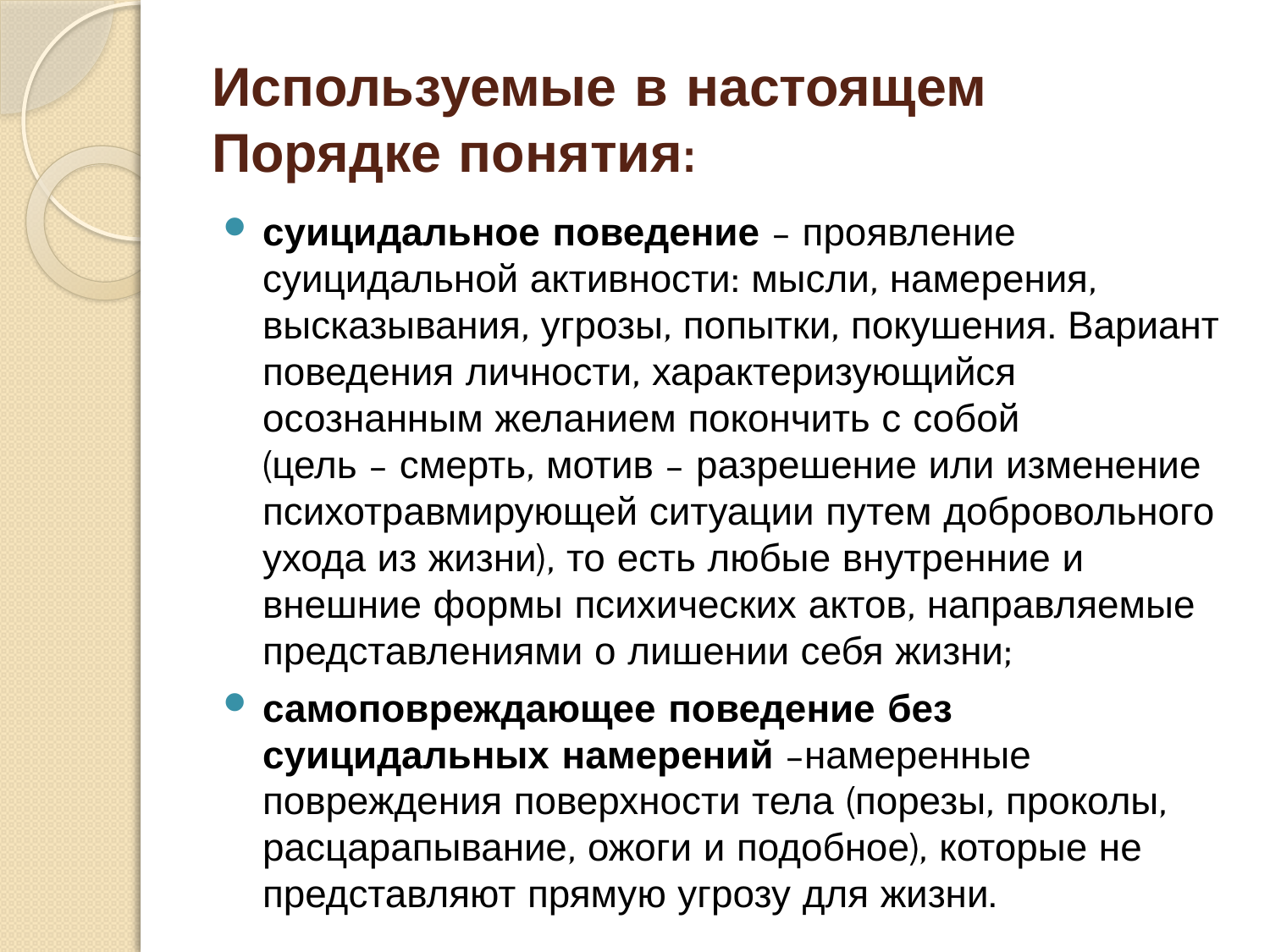

# Используемые в настоящем Порядке понятия:
суицидальное поведение – проявление суицидальной активности: мысли, намерения, высказывания, угрозы, попытки, покушения. Вариант поведения личности, характеризующийся осознанным желанием покончить с собой (цель – смерть, мотив – разрешение или изменение психотравмирующей ситуации путем добровольного ухода из жизни), то есть любые внутренние и внешние формы психических актов, направляемые представлениями о лишении себя жизни;
самоповреждающее поведение без суицидальных намерений –намеренные повреждения поверхности тела (порезы, проколы, расцарапывание, ожоги и подобное), которые не представляют прямую угрозу для жизни.